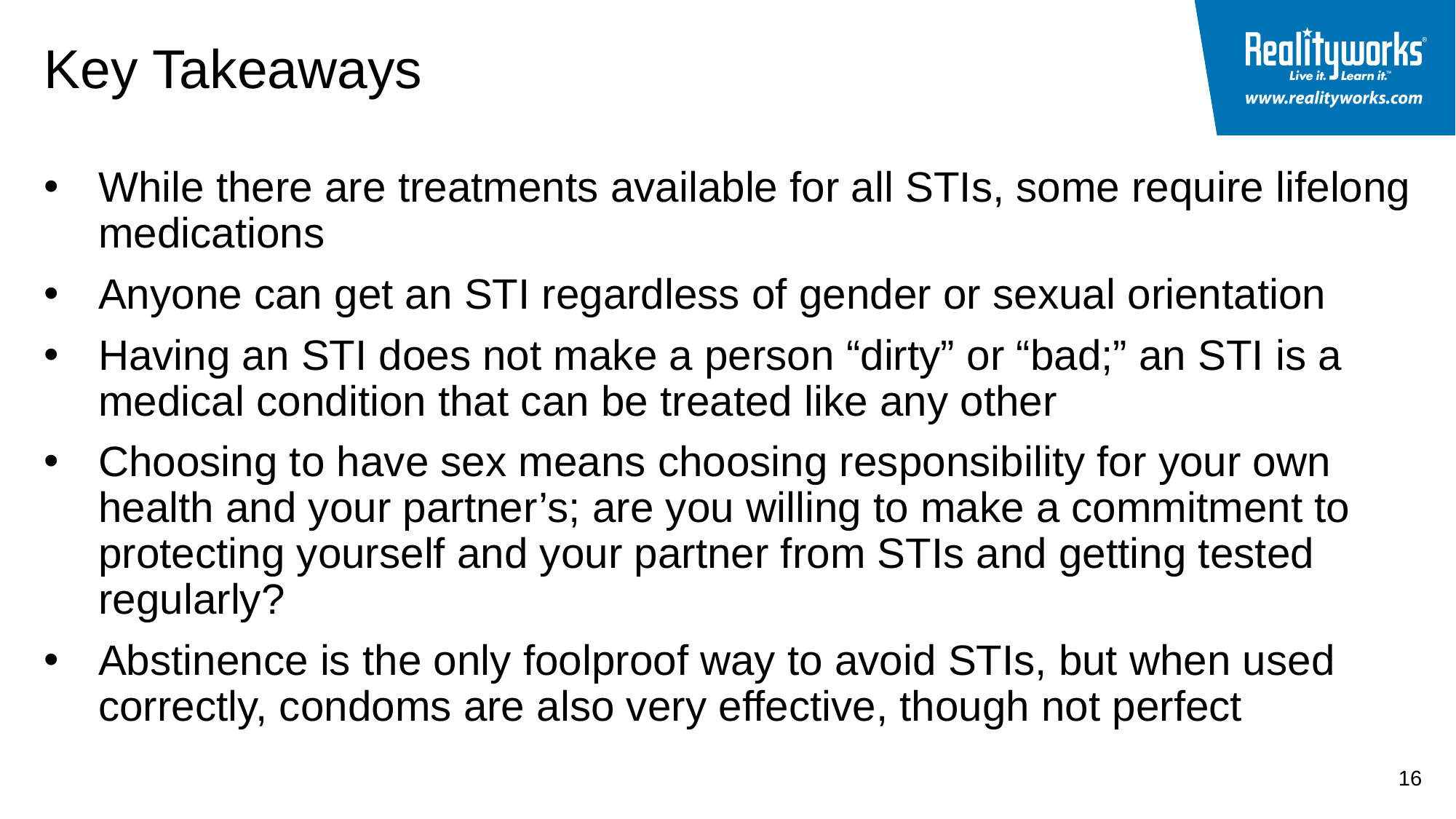

# Key Takeaways
While there are treatments available for all STIs, some require lifelong medications
Anyone can get an STI regardless of gender or sexual orientation
Having an STI does not make a person “dirty” or “bad;” an STI is a medical condition that can be treated like any other
Choosing to have sex means choosing responsibility for your own health and your partner’s; are you willing to make a commitment to protecting yourself and your partner from STIs and getting tested regularly?
Abstinence is the only foolproof way to avoid STIs, but when used correctly, condoms are also very effective, though not perfect

16